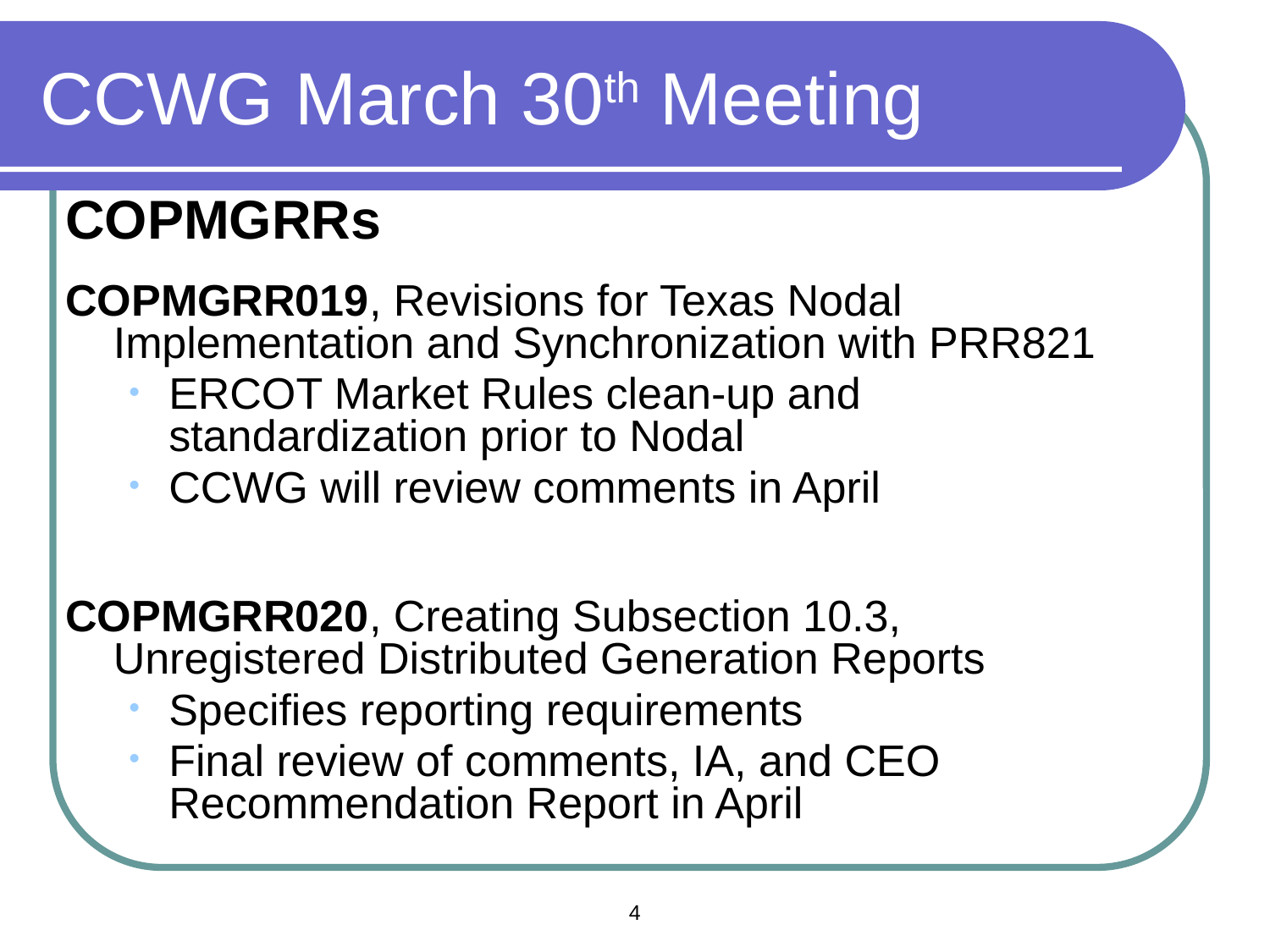

# CCWG March 30th Meeting
COPMGRRs

COPMGRR019, Revisions for Texas Nodal Implementation and Synchronization with PRR821
ERCOT Market Rules clean-up and standardization prior to Nodal
CCWG will review comments in April

COPMGRR020, Creating Subsection 10.3, Unregistered Distributed Generation Reports
Specifies reporting requirements
Final review of comments, IA, and CEO Recommendation Report in April

4